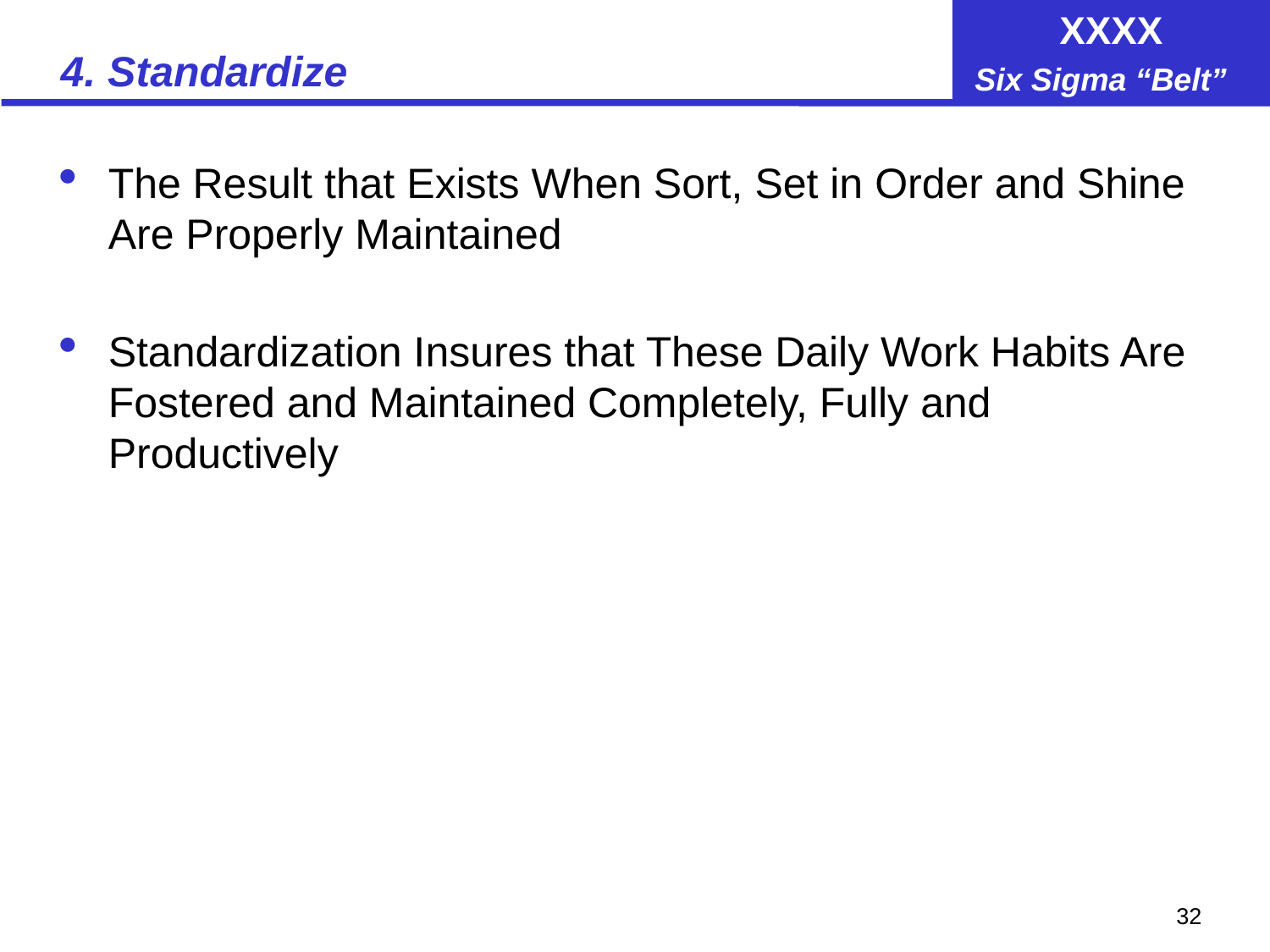

# 4. Standardize
The Result that Exists When Sort, Set in Order and Shine Are Properly Maintained

Standardization Insures that These Daily Work Habits Are Fostered and Maintained Completely, Fully and Productively